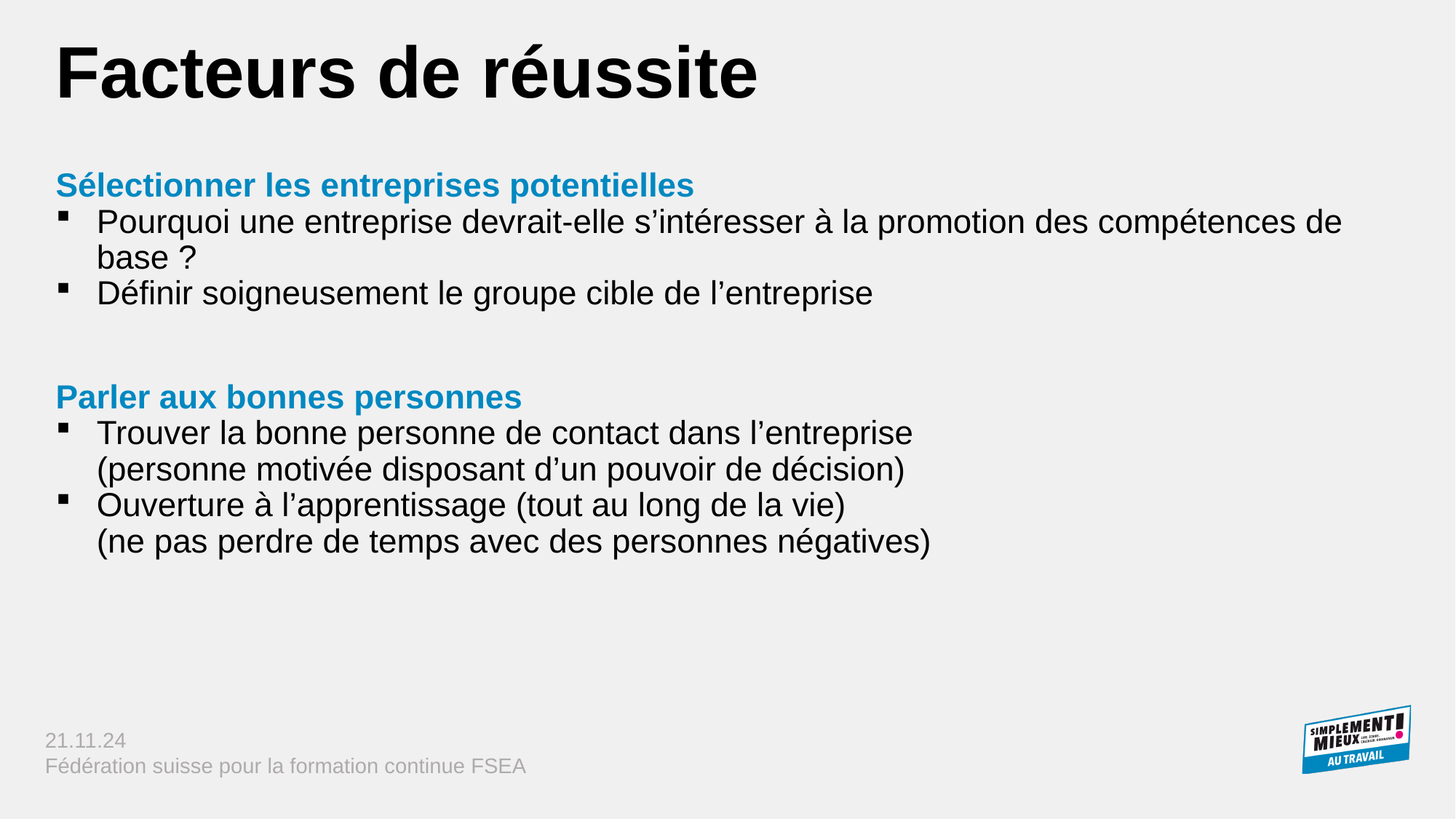

Facteurs de réussite
Sélectionner les entreprises potentielles
Pourquoi une entreprise devrait-elle s’intéresser à la promotion des compétences de base ?
Définir soigneusement le groupe cible de l’entreprise

Parler aux bonnes personnes
Trouver la bonne personne de contact dans l’entreprise
(personne motivée disposant d’un pouvoir de décision)
Ouverture à l’apprentissage (tout au long de la vie)
(ne pas perdre de temps avec des personnes négatives)